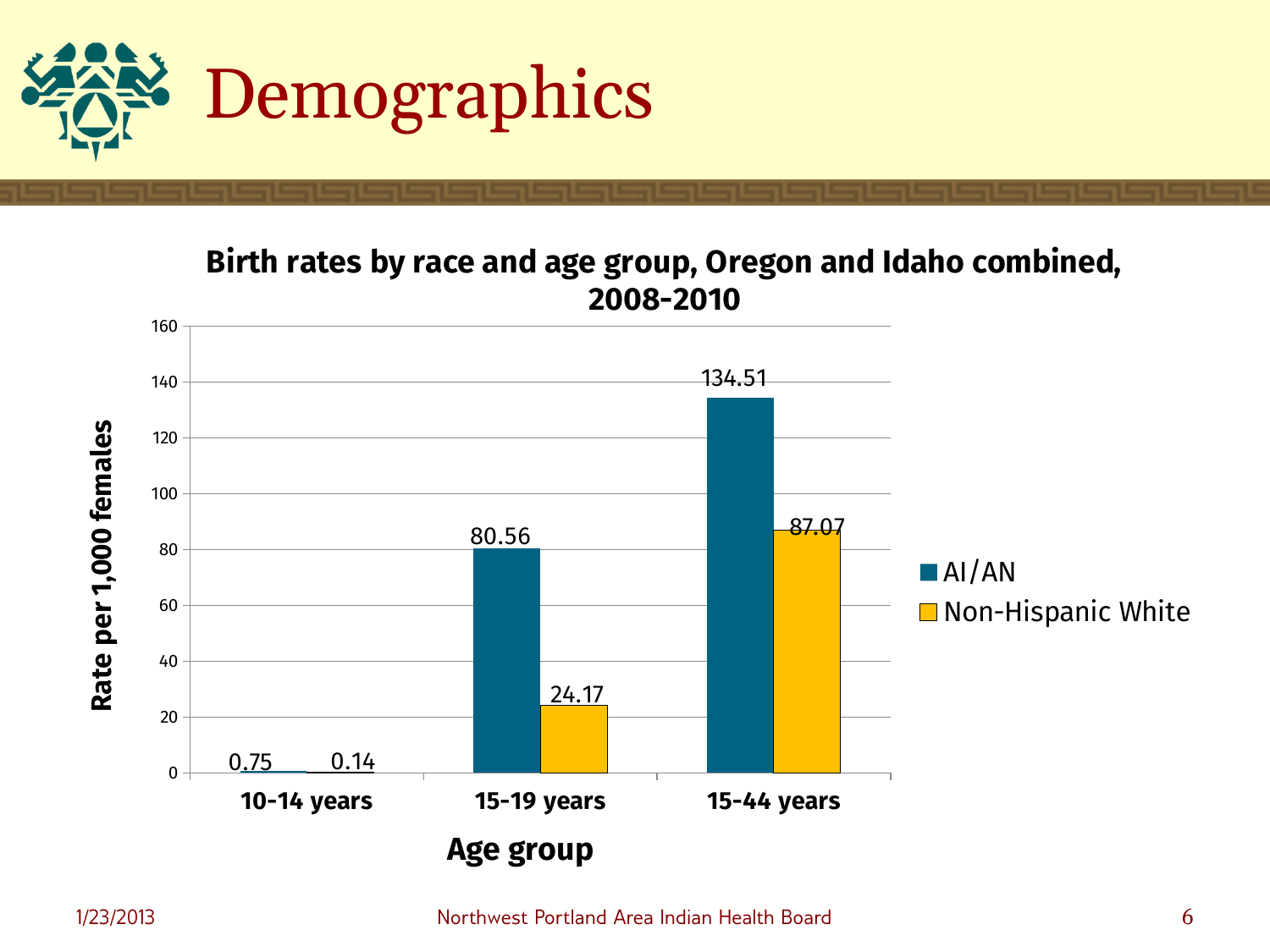

# Demographics

### Chart: Birth rates by race and age group, Oregon and Idaho combined, 2008-2010

| Category | AI/AN | Non-Hispanic White |
|---|---|---|
| 10-14 years | 0.75 | 0.14 |
| 15-19 years | 80.56 | 24.17 |
| 15-44 years | 134.51 | 87.07 |
1/23/2013
Northwest Portland Area Indian Health Board
6